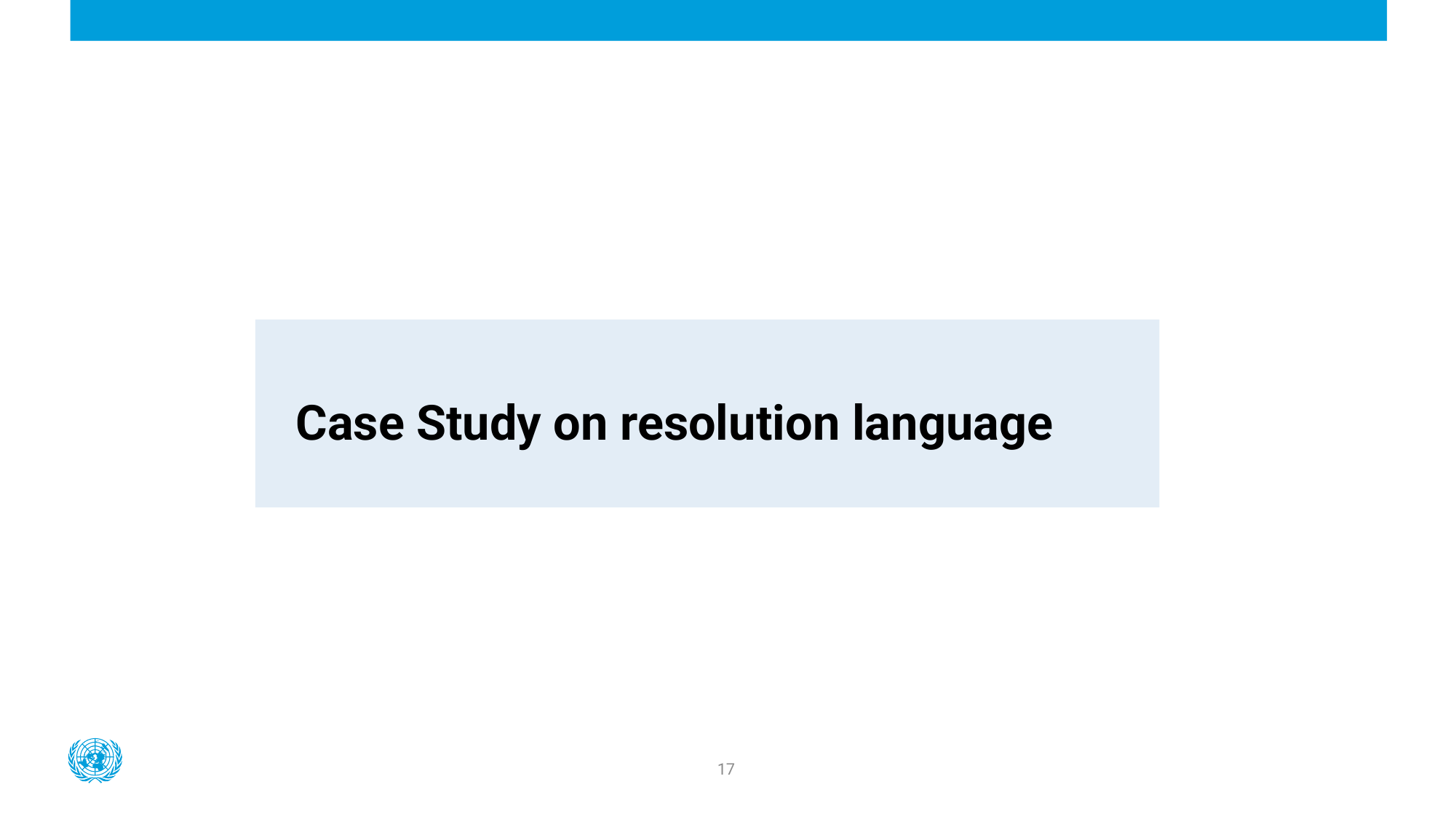

# Case Study on resolution language
17